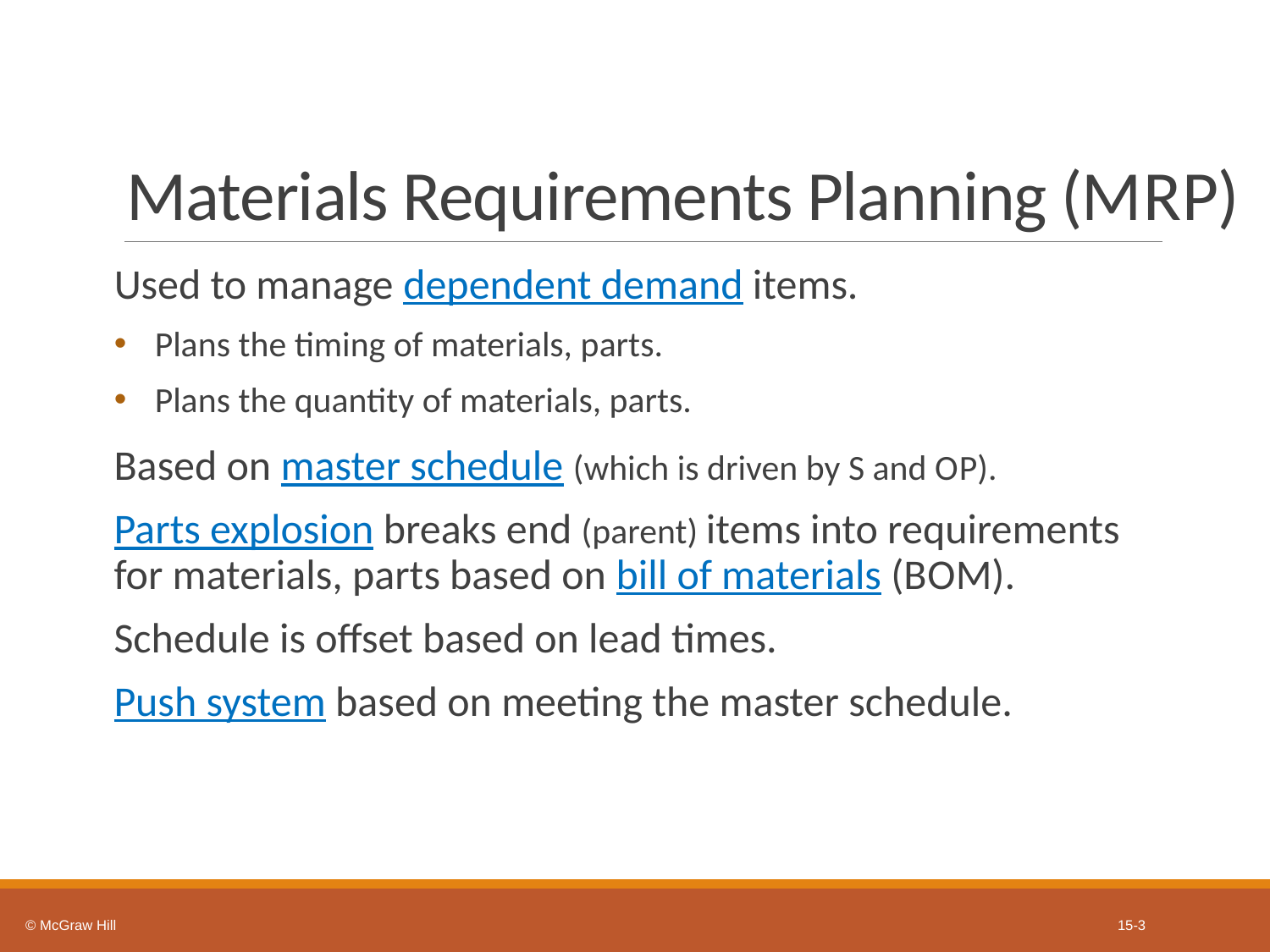

# Materials Requirements Planning (M R P)
Used to manage dependent demand items.
Plans the timing of materials, parts.
Plans the quantity of materials, parts.
Based on master schedule (which is driven by S and O P).
Parts explosion breaks end (parent) items into requirements for materials, parts based on bill of materials (B O M).
Schedule is offset based on lead times.
Push system based on meeting the master schedule.